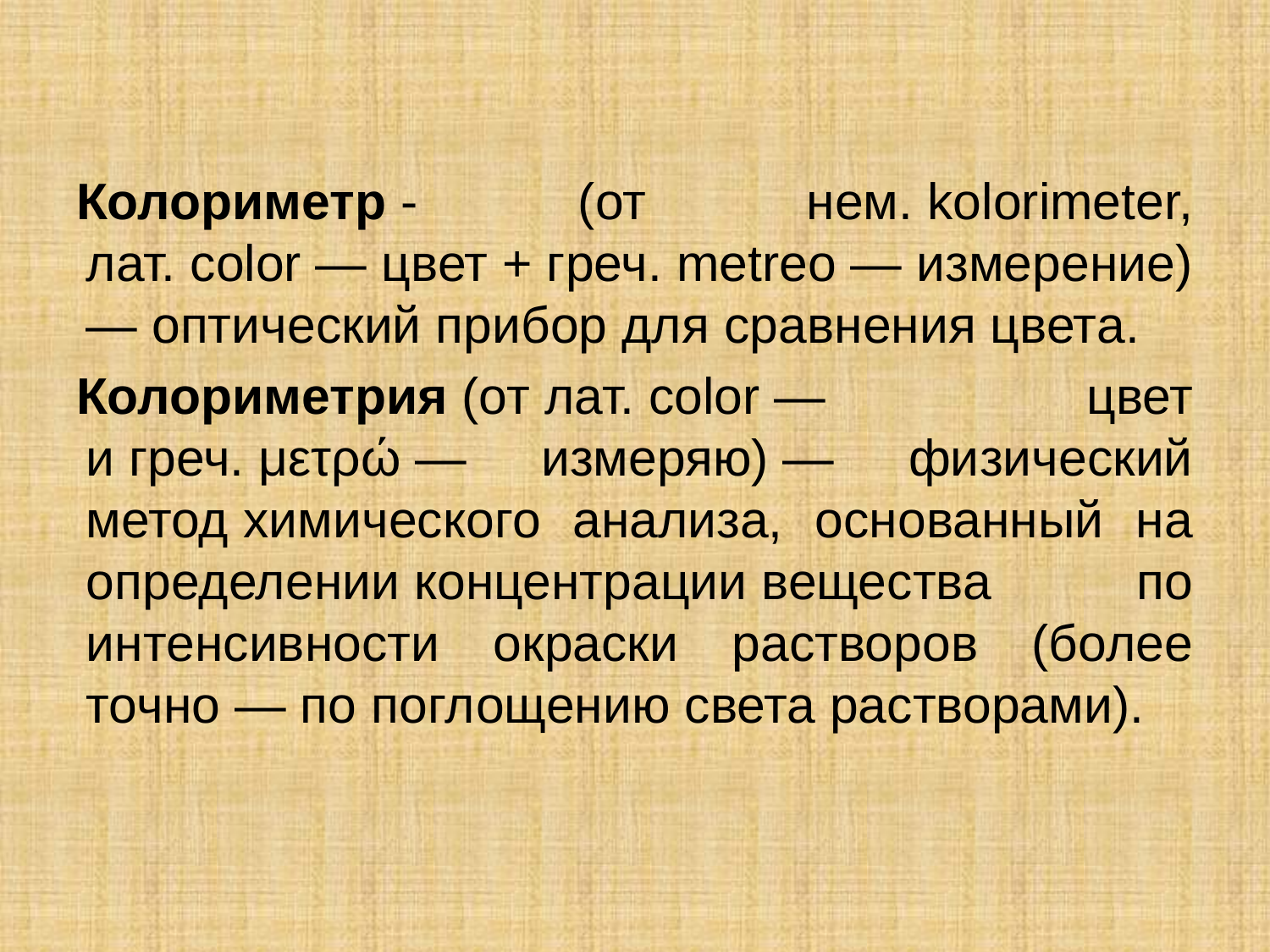

Колориметр - (от нем. kolorimeter, лат. color — цвет + греч. metreo — измерение) — оптический прибор для сравнения цвета.
Колориметрия (от лат. color — цвет и греч. μετρώ — измеряю) — физический метод химического анализа, основанный на определении концентрации вещества по интенсивности окраски растворов (более точно — по поглощению света растворами).